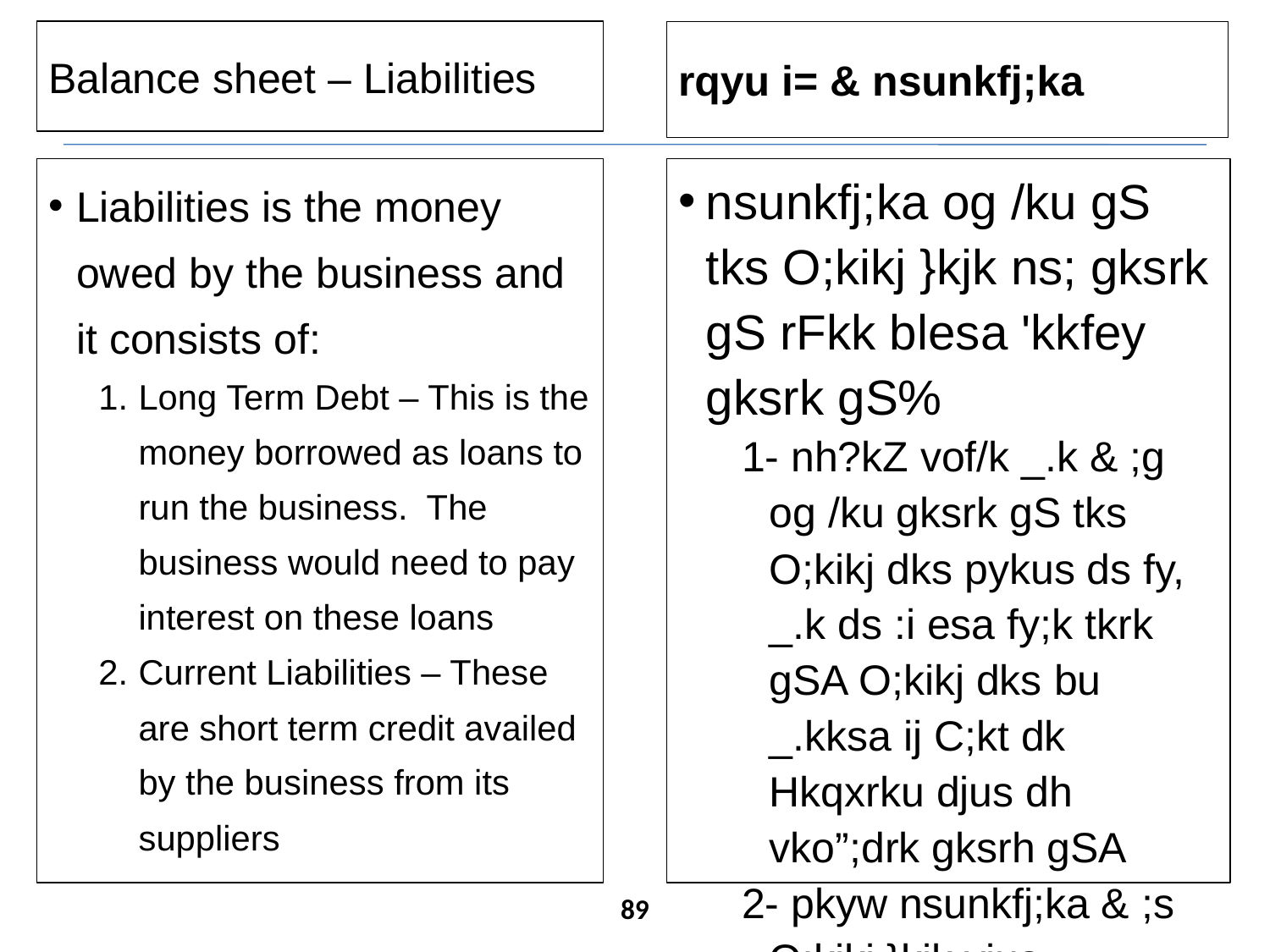

Balance sheet – Liabilities
rqyu i= & nsunkfj;ka
Liabilities is the money owed by the business and it consists of:
Long Term Debt – This is the money borrowed as loans to run the business.  The business would need to pay interest on these loans
Current Liabilities – These are short term credit availed by the business from its suppliers
nsunkfj;ka og /ku gS tks O;kikj }kjk ns; gksrk gS rFkk blesa 'kkfey gksrk gS%
1- nh?kZ vof/k _.k & ;g og /ku gksrk gS tks O;kikj dks pykus ds fy, _.k ds :i esa fy;k tkrk gSA O;kikj dks bu _.kksa ij C;kt dk Hkqxrku djus dh vko”;drk gksrh gSA
2- pkyw nsunkfj;ka & ;s O;kikj }kjk vius vkiwfrZdrkZvksa ls fy, x, y?kq vof/k ds _.k gksrs gSaA

89